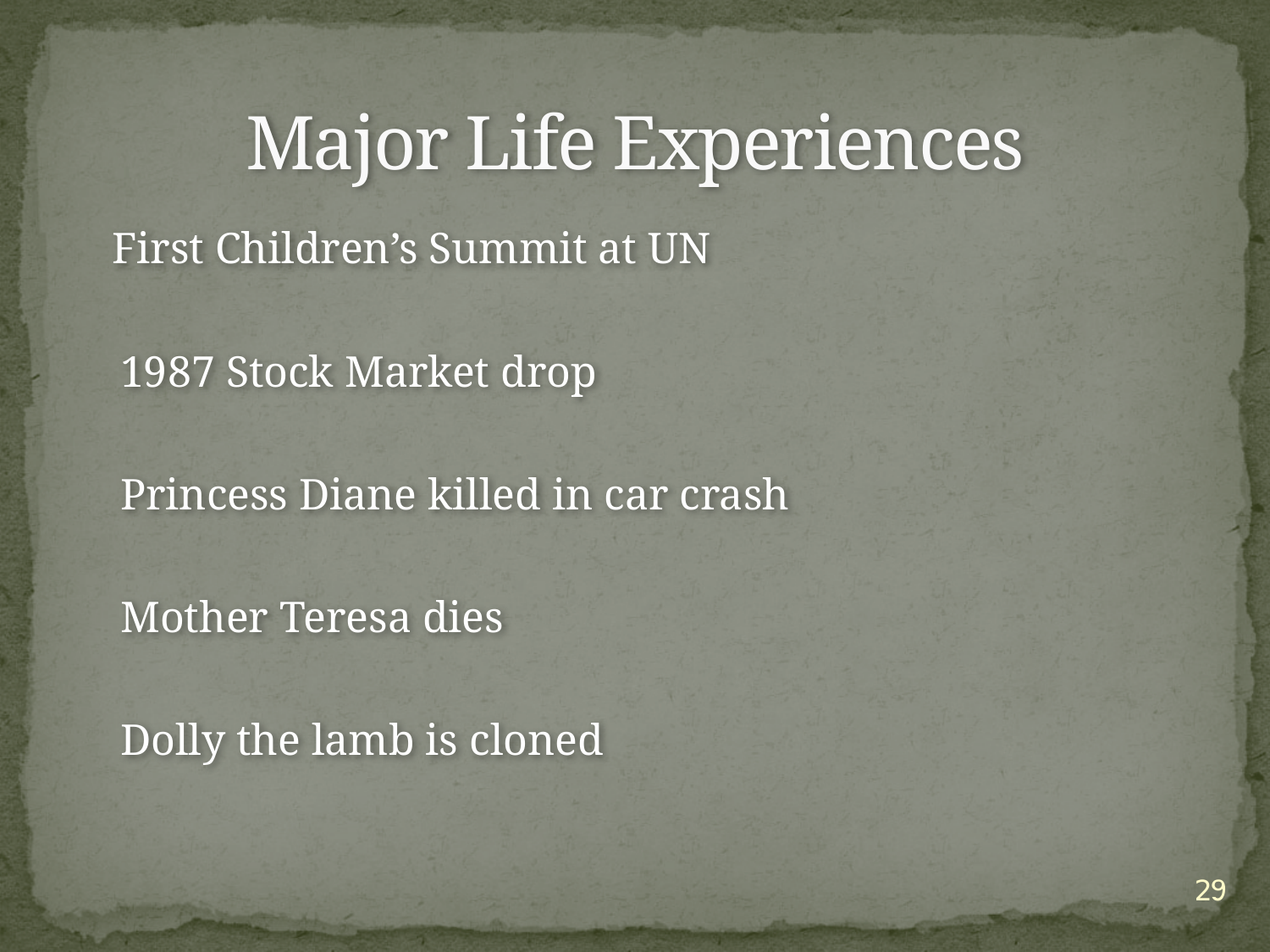

# Major Life Experiences
   First Children’s Summit at UN

    1987 Stock Market drop

    Princess Diane killed in car crash

    Mother Teresa dies

    Dolly the lamb is cloned
29